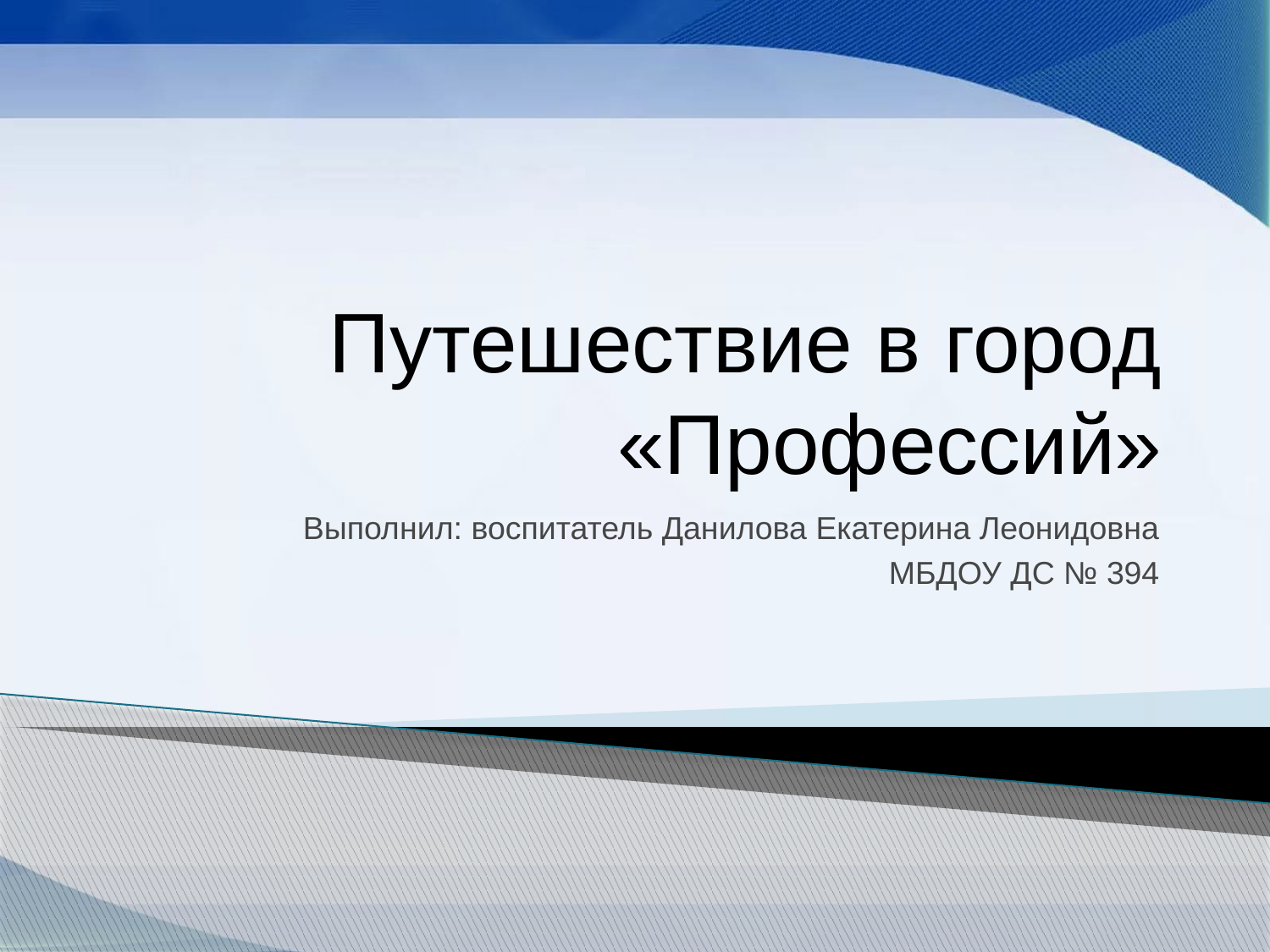

# Путешествие в город «Профессий»
Выполнил: воспитатель Данилова Екатерина Леонидовна
МБДОУ ДС № 394